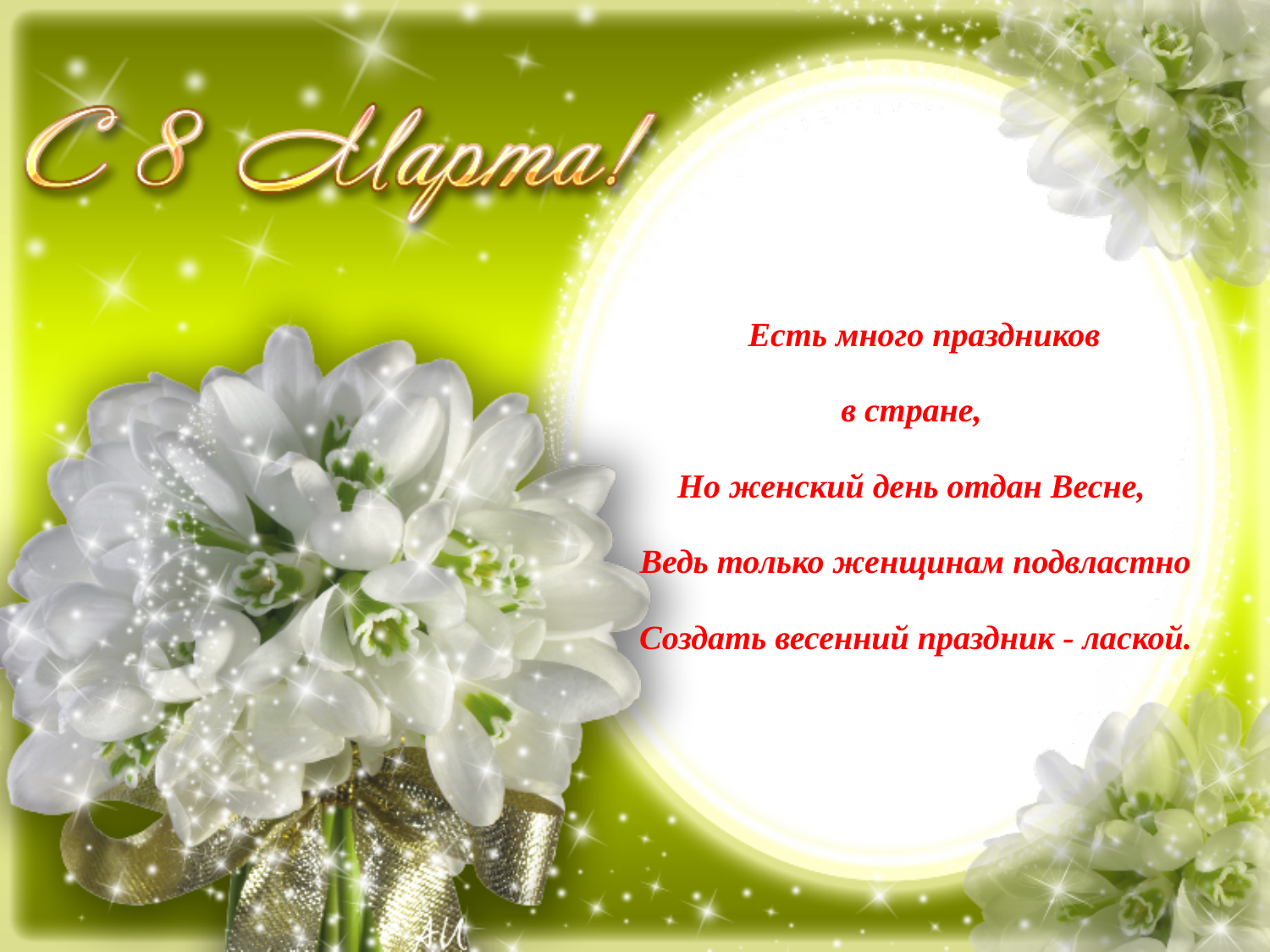

Есть много праздников
в стране,
Но женский день отдан Весне,
Ведь только женщинам подвластно
Создать весенний праздник - лаской.